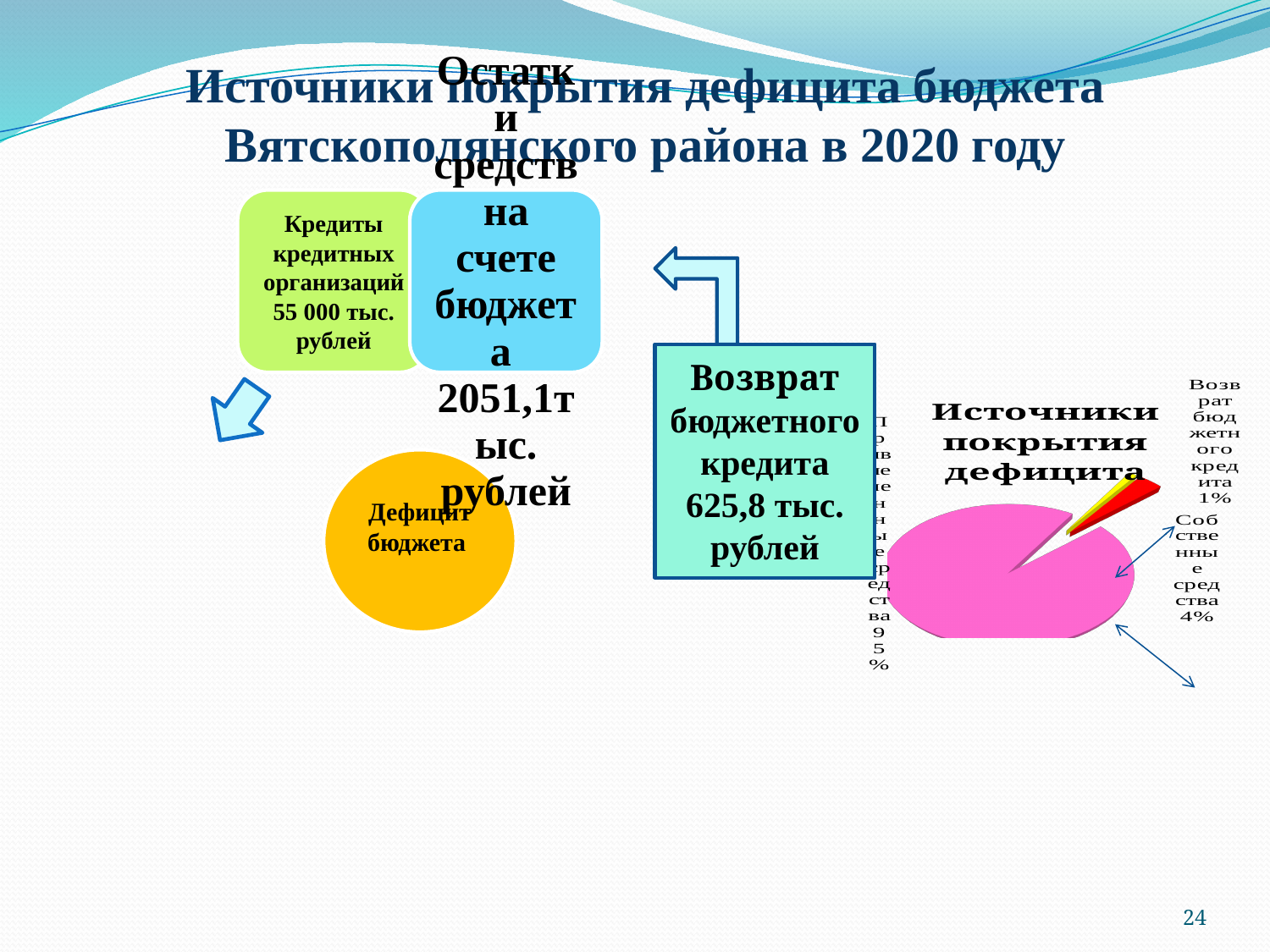

# Источники покрытия дефицита бюджета Вятскополянского района в 2020 году
Кредиты кредитных организаций
55 000 тыс. рублей
2051,1тыс. рублей

Возврат бюджетного кредита 625,8 тыс. рублей

[unsupported chart]

24